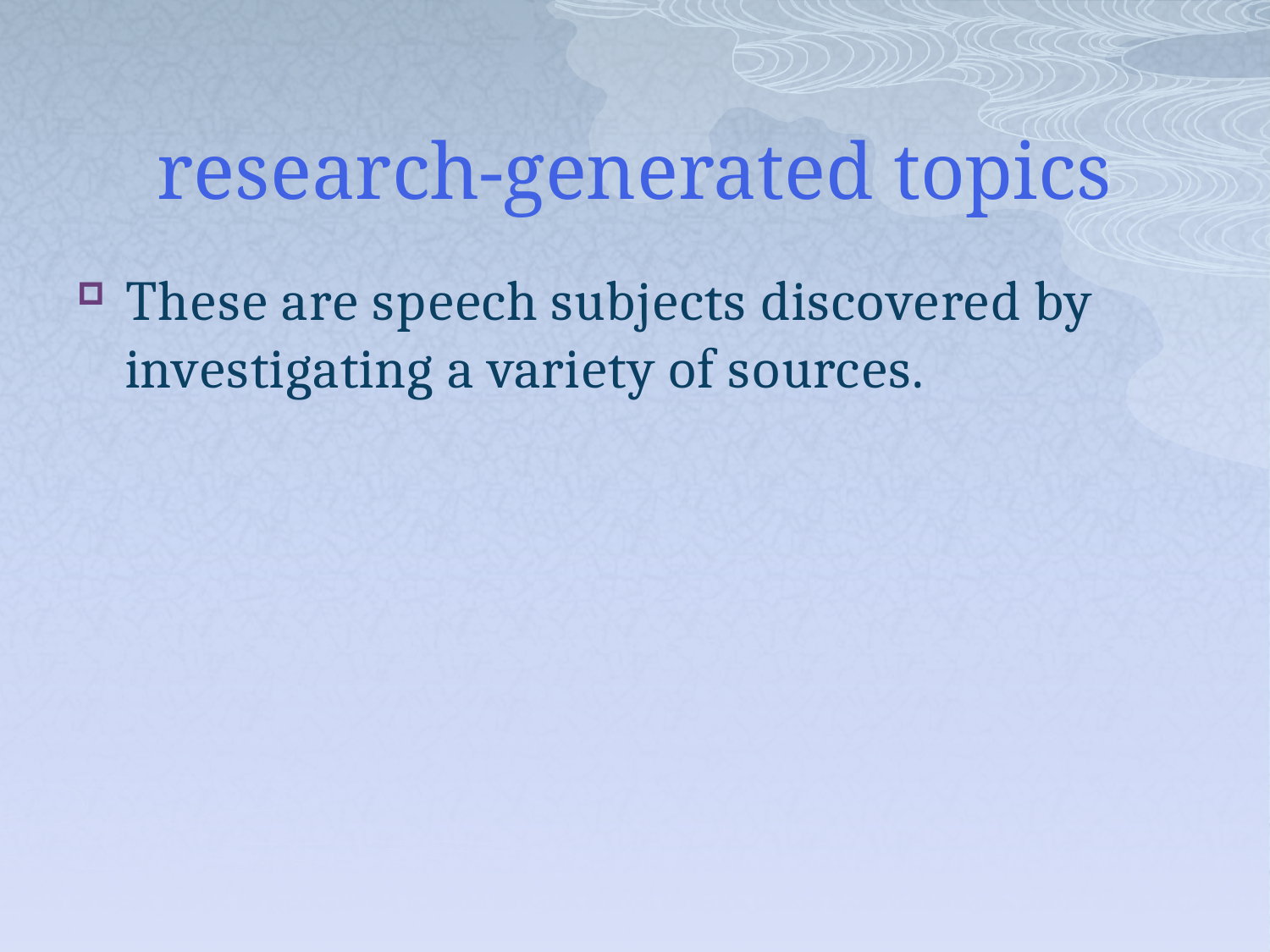

# research-generated topics
These are speech subjects discovered by investigating a variety of sources.